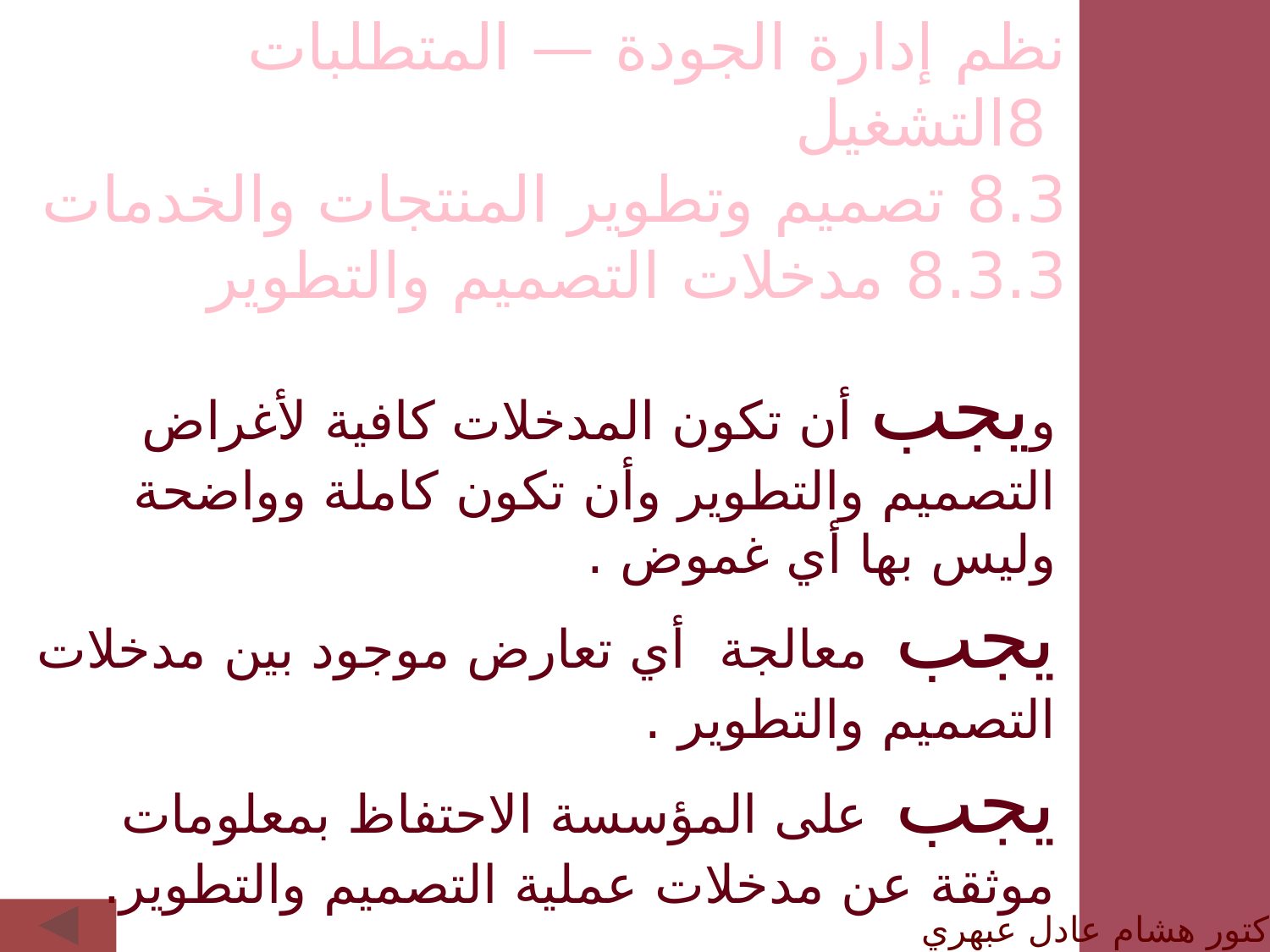

نظم إدارة الجودة — المتطلبات
 8التشغيل
8.3 تصميم وتطوير المنتجات والخدمات
8.3.3 مدخلات التصميم والتطوير

ويجب أن تكون المدخلات كافية لأغراض التصميم والتطوير وأن تكون كاملة وواضحة وليس بها أي غموض .
يجب معالجة  أي تعارض موجود بين مدخلات التصميم والتطوير .
يجب على المؤسسة الاحتفاظ بمعلومات موثقة عن مدخلات عملية التصميم والتطوير.

الدكتور هشام عادل عبهري